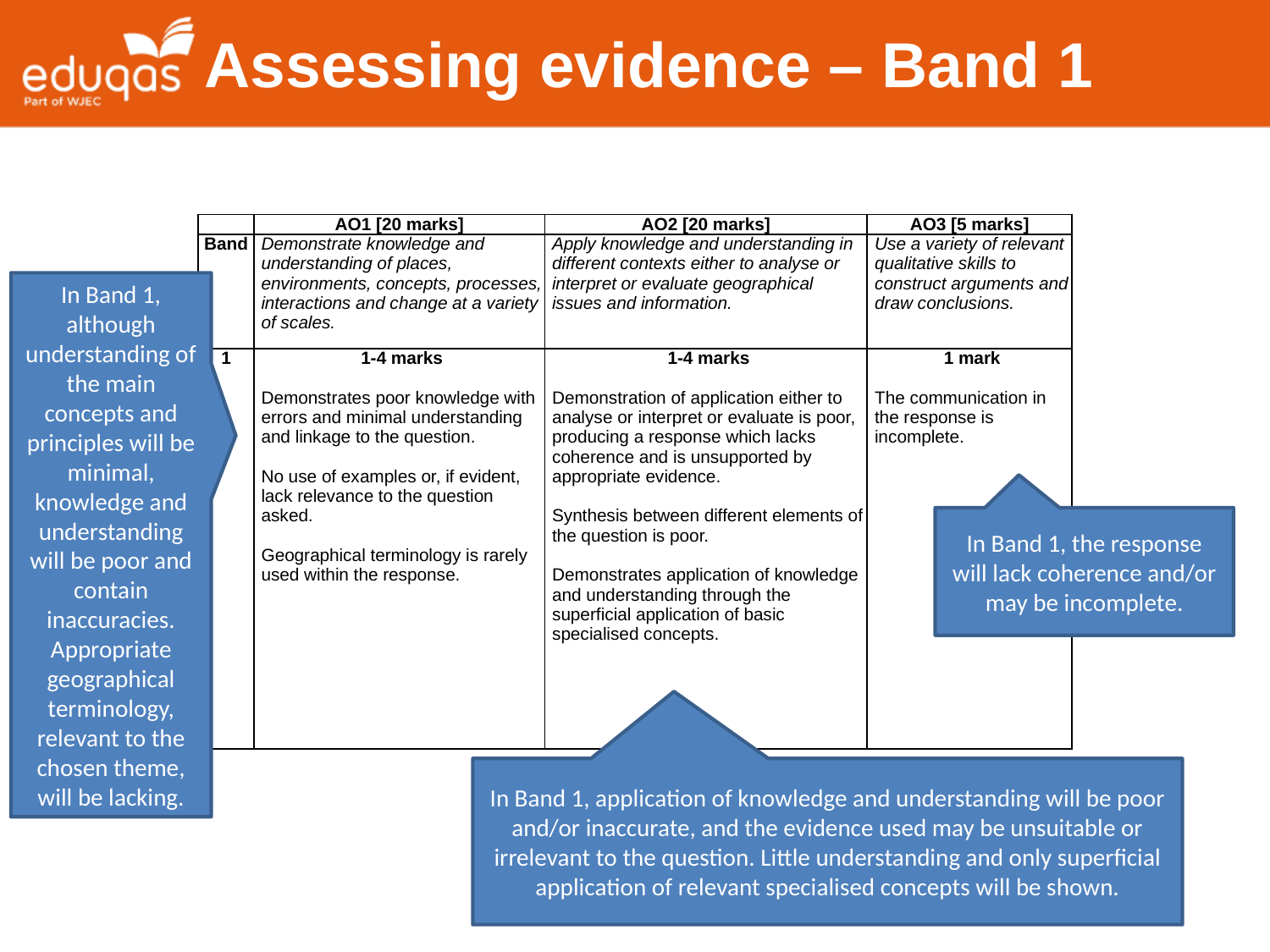

Assessing evidence – Band 1
|  | AO1 [20 marks] | AO2 [20 marks] | AO3 [5 marks] |
| --- | --- | --- | --- |
| Band | Demonstrate knowledge and understanding of places, environments, concepts, processes, interactions and change at a variety of scales. | Apply knowledge and understanding in different contexts either to analyse or interpret or evaluate geographical issues and information. | Use a variety of relevant qualitative skills to construct arguments and draw conclusions. |
| 1 | 1-4 marks   Demonstrates poor knowledge with errors and minimal understanding and linkage to the question.   No use of examples or, if evident, lack relevance to the question asked.   Geographical terminology is rarely used within the response. | 1-4 marks   Demonstration of application either to analyse or interpret or evaluate is poor, producing a response which lacks coherence and is unsupported by appropriate evidence.   Synthesis between different elements of the question is poor.   Demonstrates application of knowledge and understanding through the superficial application of basic specialised concepts. | 1 mark   The communication in the response is incomplete. |
In Band 1, although understanding of the main concepts and principles will be minimal, knowledge and understanding will be poor and contain inaccuracies. Appropriate geographical terminology, relevant to the chosen theme, will be lacking.
In Band 1, the response will lack coherence and/or may be incomplete.
In Band 1, application of knowledge and understanding will be poor and/or inaccurate, and the evidence used may be unsuitable or irrelevant to the question. Little understanding and only superficial application of relevant specialised concepts will be shown.